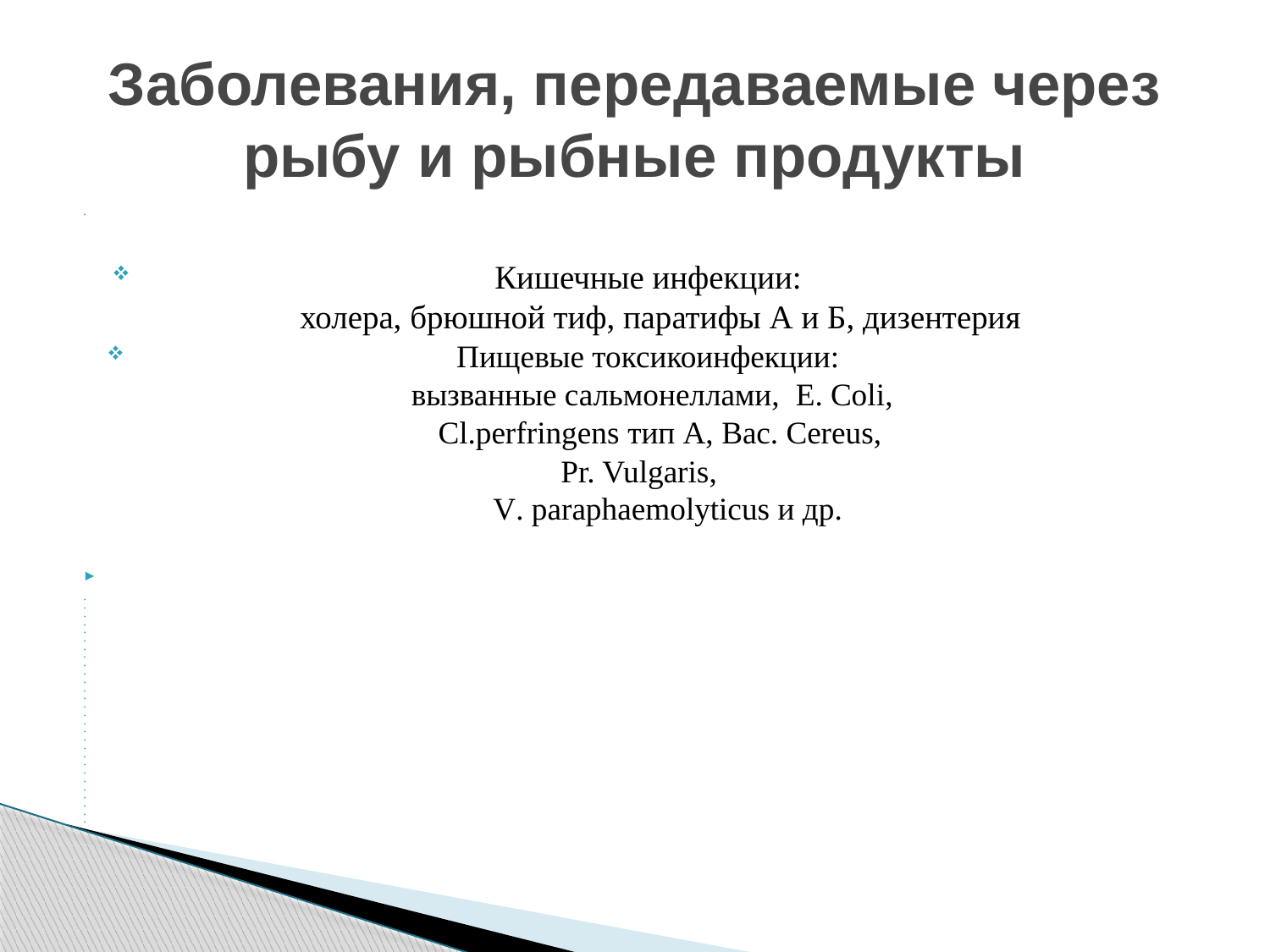

# Заболевания, передаваемые через рыбу и рыбные продукты

Кишечные инфекции:
   холера, брюшной тиф, паратифы А и Б, дизентерия
Пищевые токсикоинфекции:
  вызванные сальмонеллами,  E. Coli,
     Cl.perfringens тип А, Bac. Cereus,
 Pr. Vulgaris,
     V. paraphaemolyticus и др.